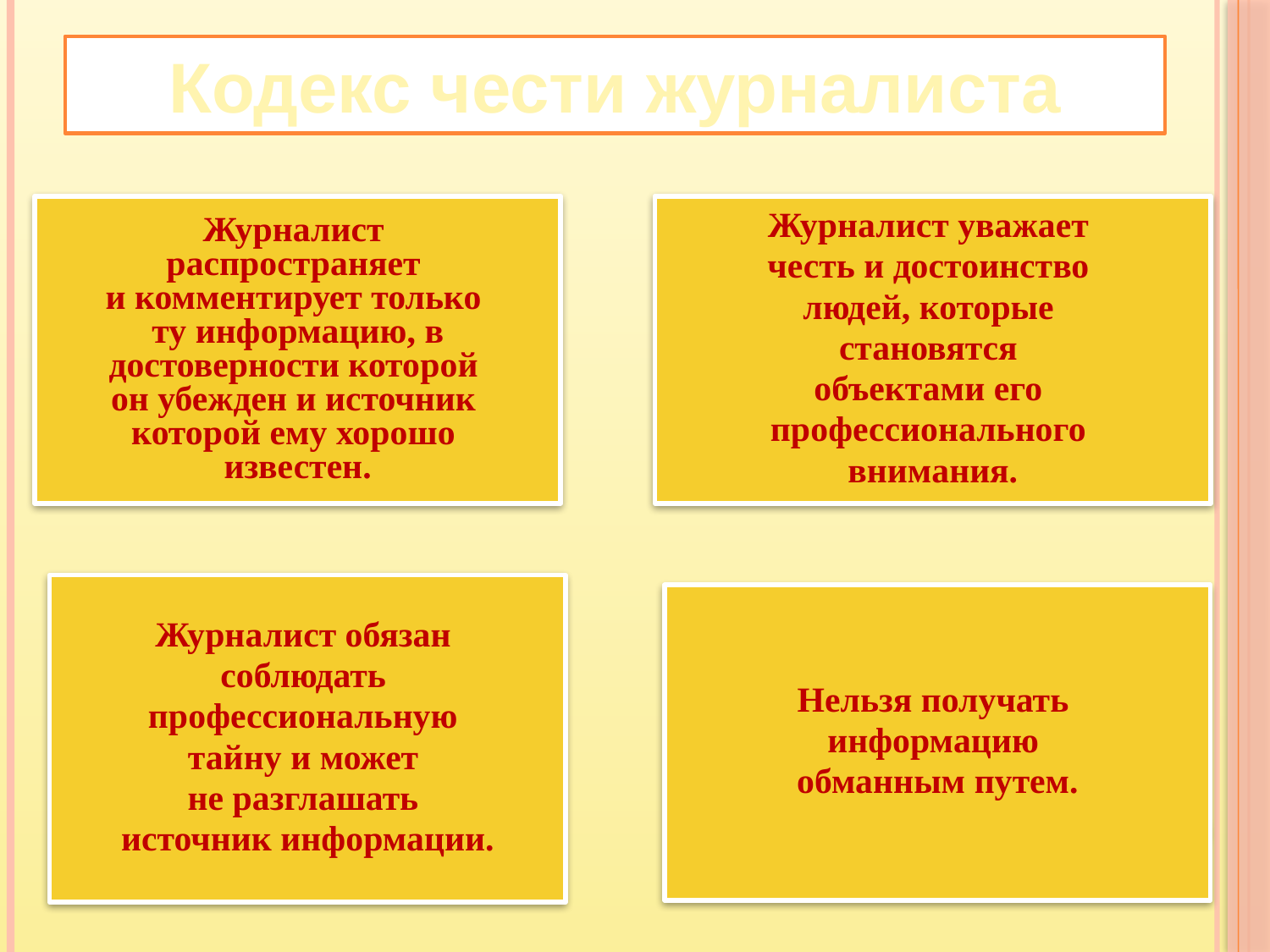

Кодекс чести журналиста
Журналист
распространяет
и комментирует только
ту информацию, в
достоверности которой
он убежден и источник
которой ему хорошо
известен.
Журналист уважает
честь и достоинство
людей, которые
становятся
объектами его
профессионального
внимания.
Журналист обязан
соблюдать
профессиональную
тайну и может
не разглашать
источник информации.
Нельзя получать
информацию
обманным путем.